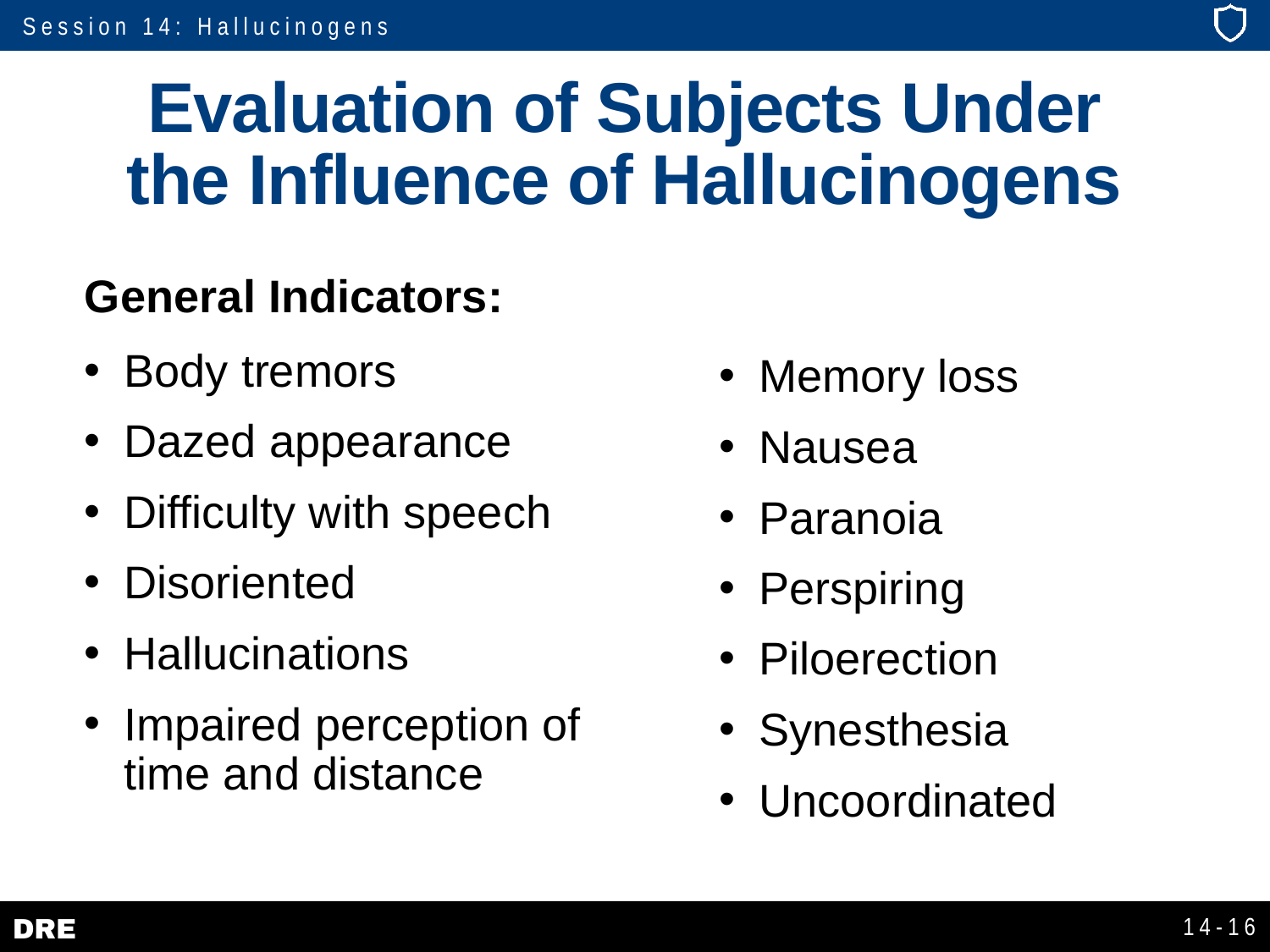

# Evaluation of Subjects Under the Influence of Hallucinogens
General Indicators:
Body tremors
Dazed appearance
Difficulty with speech
Disoriented
Hallucinations
Impaired perception of time and distance

Memory loss
Nausea
Paranoia
Perspiring
Piloerection
Synesthesia
Uncoordinated

14-16